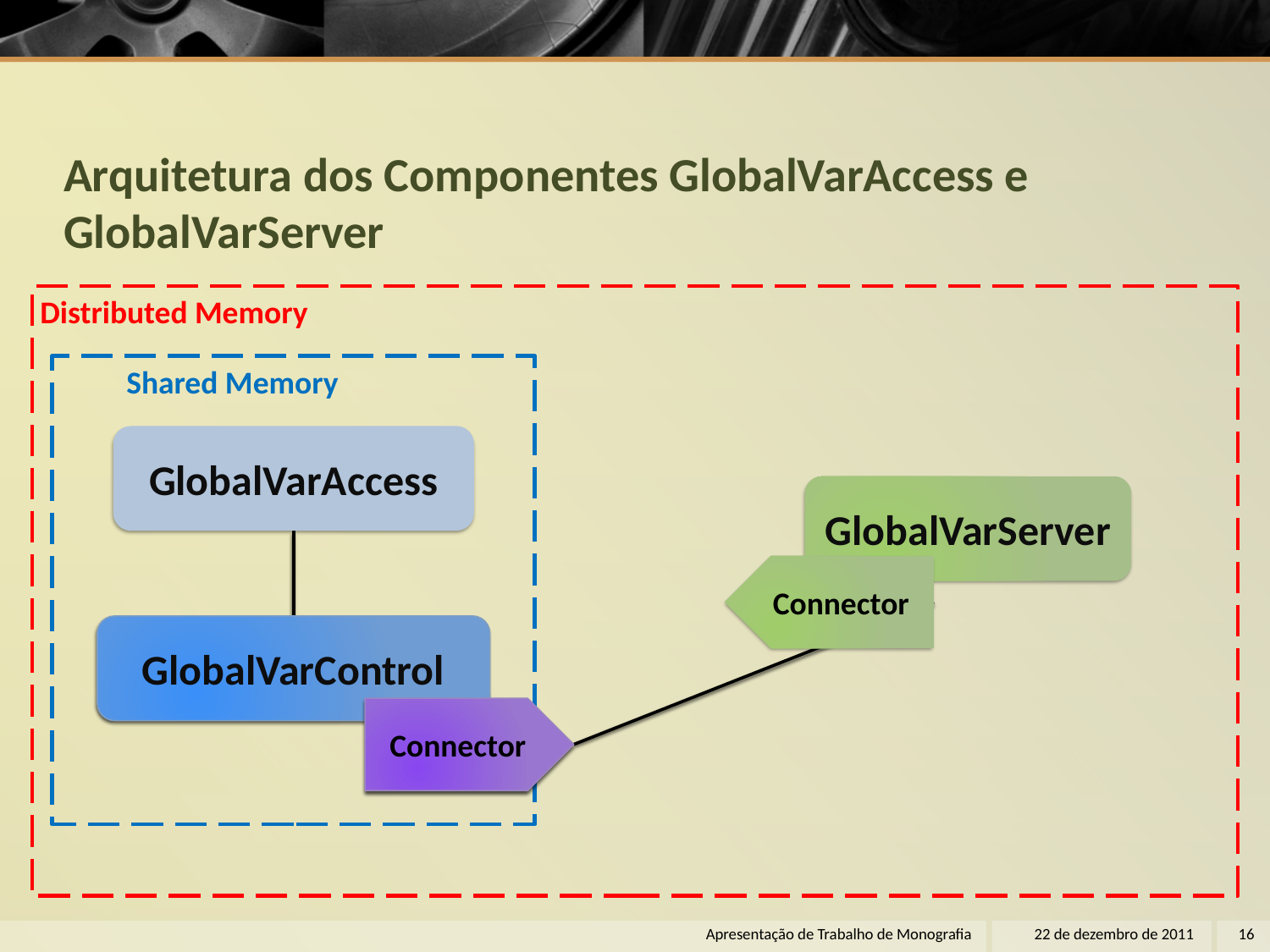

# Arquitetura dos Componentes GlobalVarAccess e GlobalVarServer

Distributed Memory

Shared Memory
GlobalVarAccess
GlobalVarServer
Connector
GlobalVarControl
Connector
Apresentação de Trabalho de Monografia
22 de dezembro de 2011
16